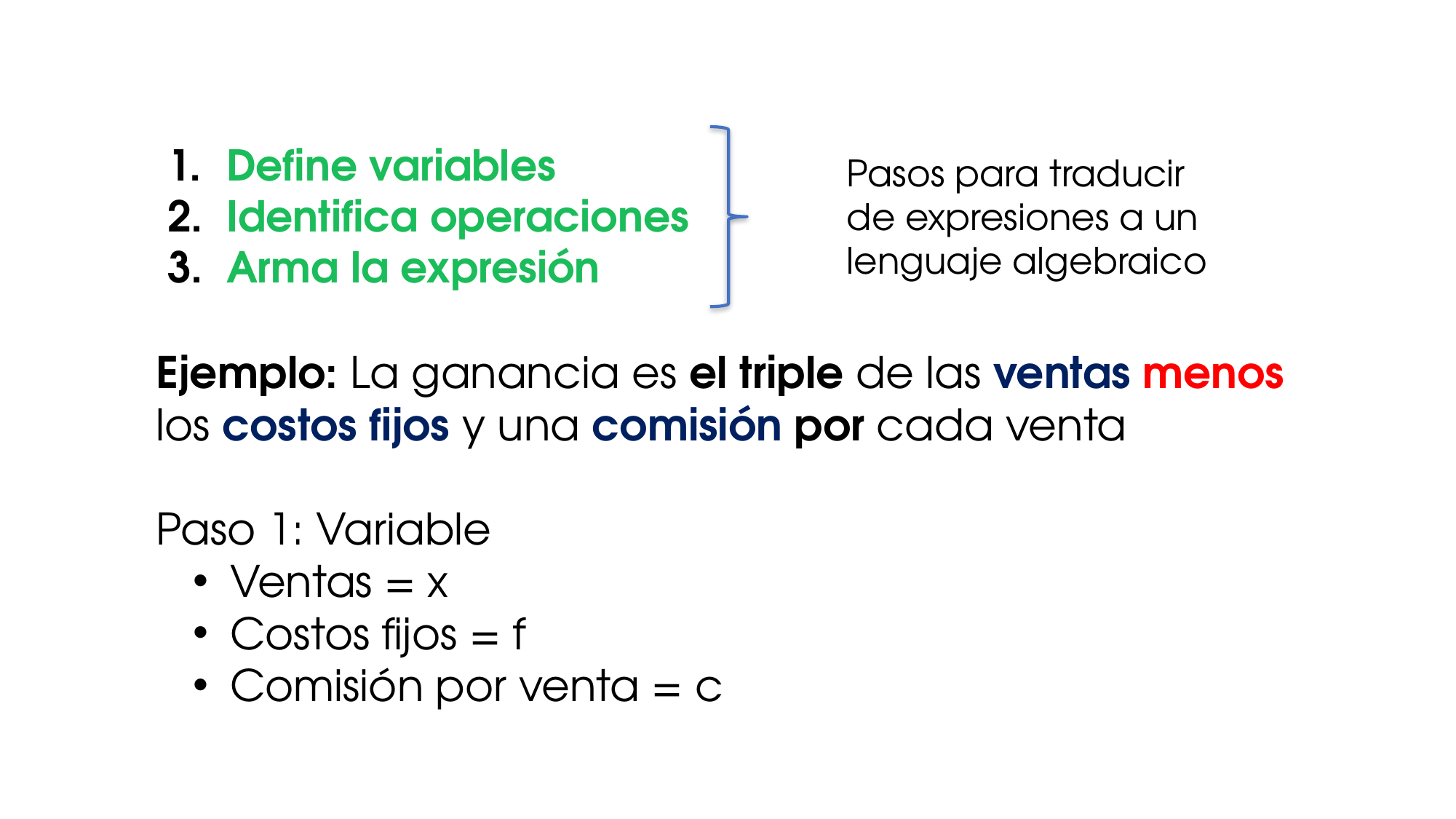

Define variables
Identifica operaciones
Arma la expresión
Pasos para traducir de expresiones a un lenguaje algebraico
Ejemplo: La ganancia es el triple de las ventas menos los costos fijos y una comisión por cada venta

Paso 1: Variable
Ventas = x
Costos fijos = f
Comisión por venta = c